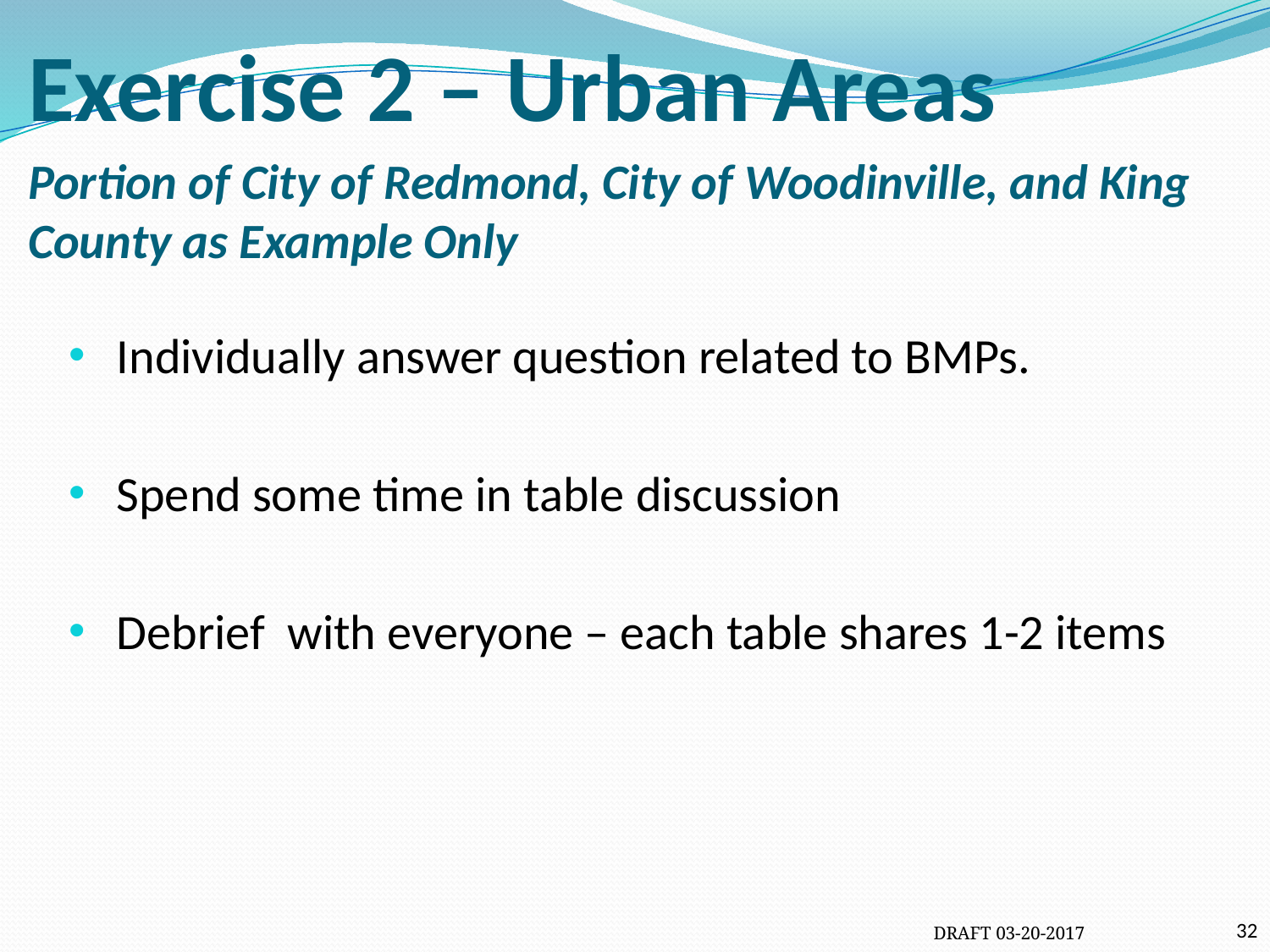

Exercise 2 – Urban Areas
Portion of City of Redmond, City of Woodinville, and King County as Example Only

Individually answer question related to BMPs.

Spend some time in table discussion

Debrief  with everyone – each table shares 1-2 items
32
DRAFT 03-20-2017